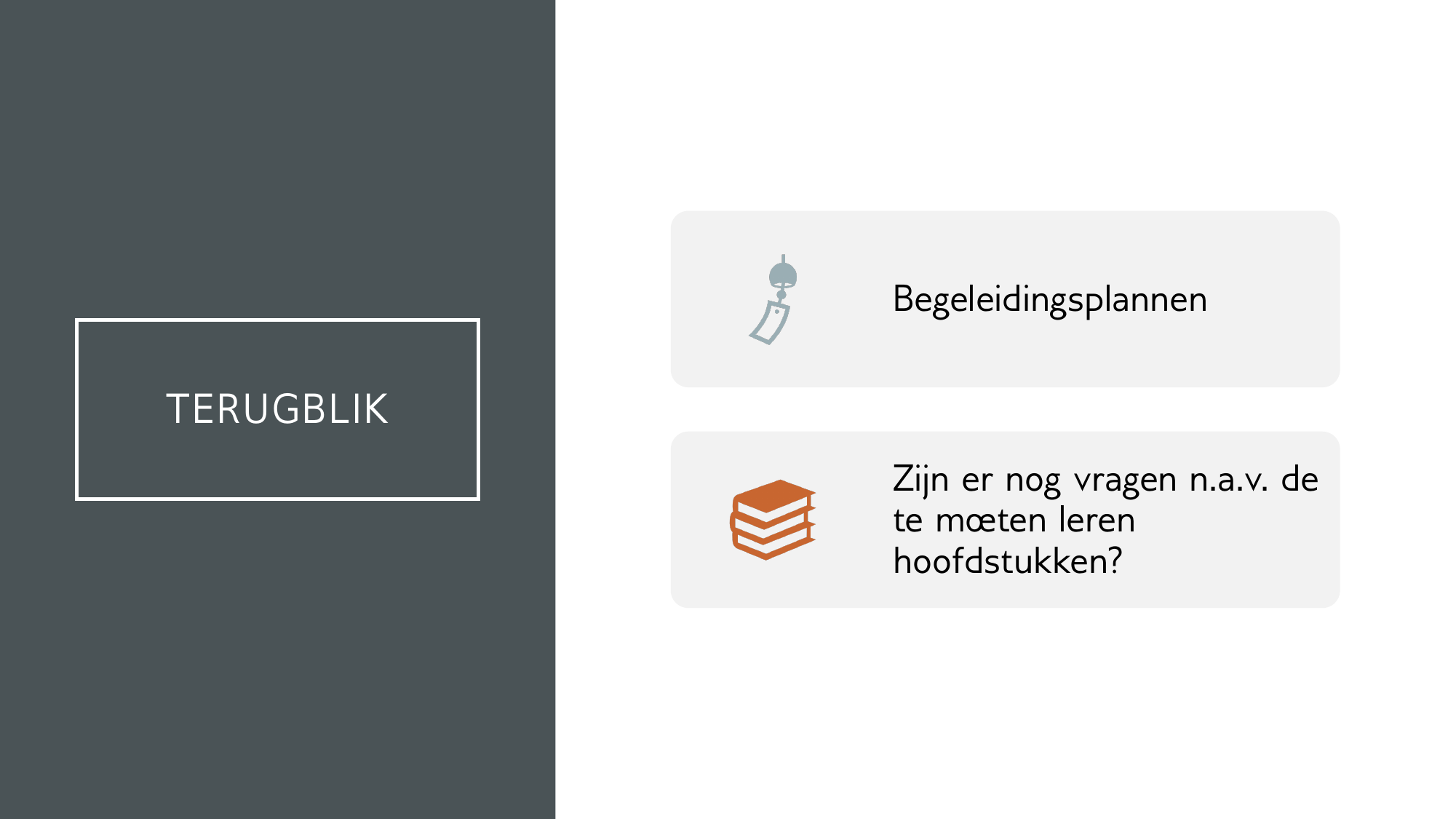

Begeleidingsplannen
Zijn er nog vragen n.a.v. de te moeten leren hoofdstukken?
# Terugblik